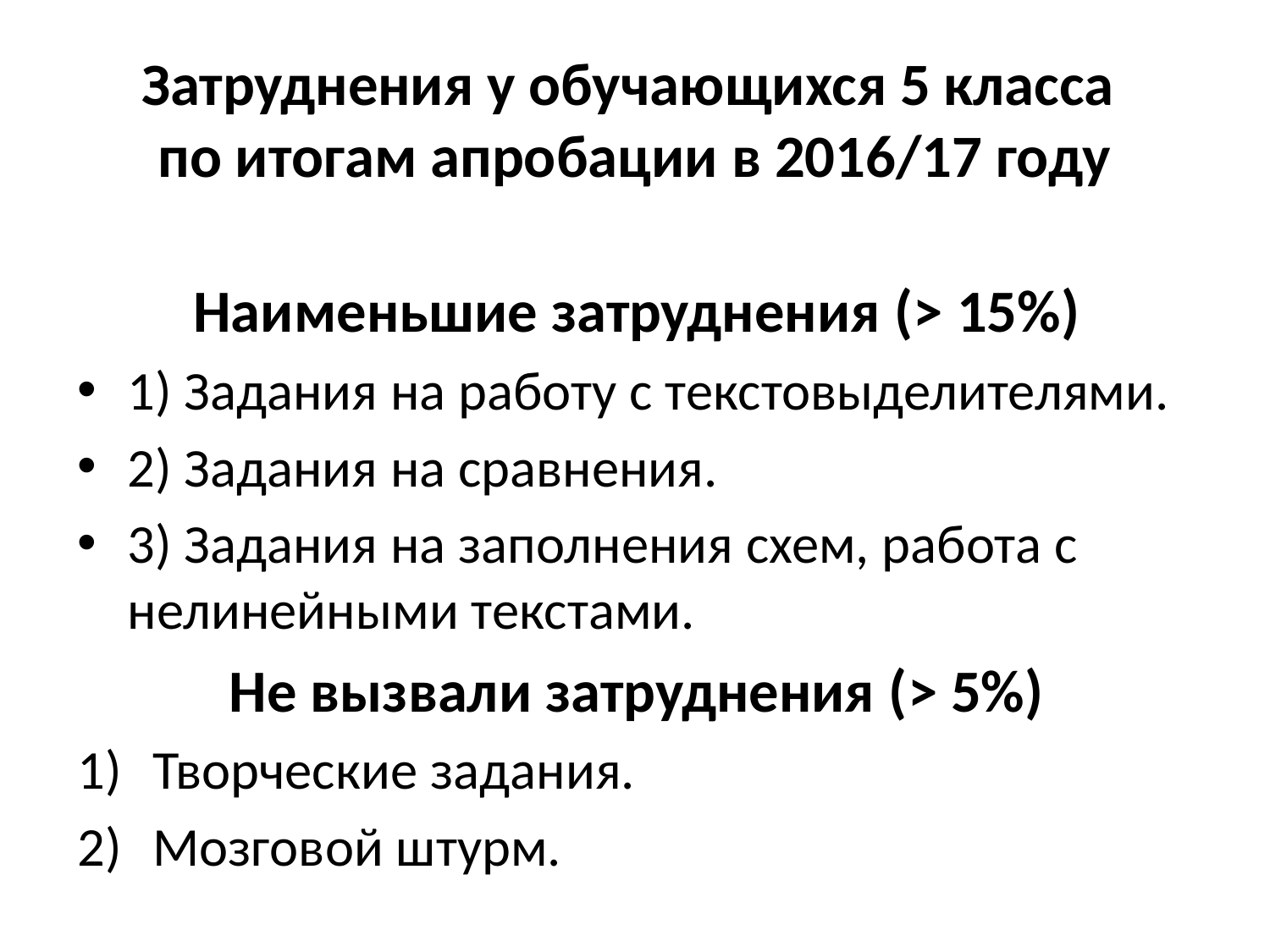

# Затруднения у обучающихся 5 класса по итогам апробации в 2016/17 году
Наименьшие затруднения (> 15%)
1) Задания на работу с текстовыделителями.
2) Задания на сравнения.
3) Задания на заполнения схем, работа с нелинейными текстами.
Не вызвали затруднения (> 5%)
Творческие задания.
Мозговой штурм.